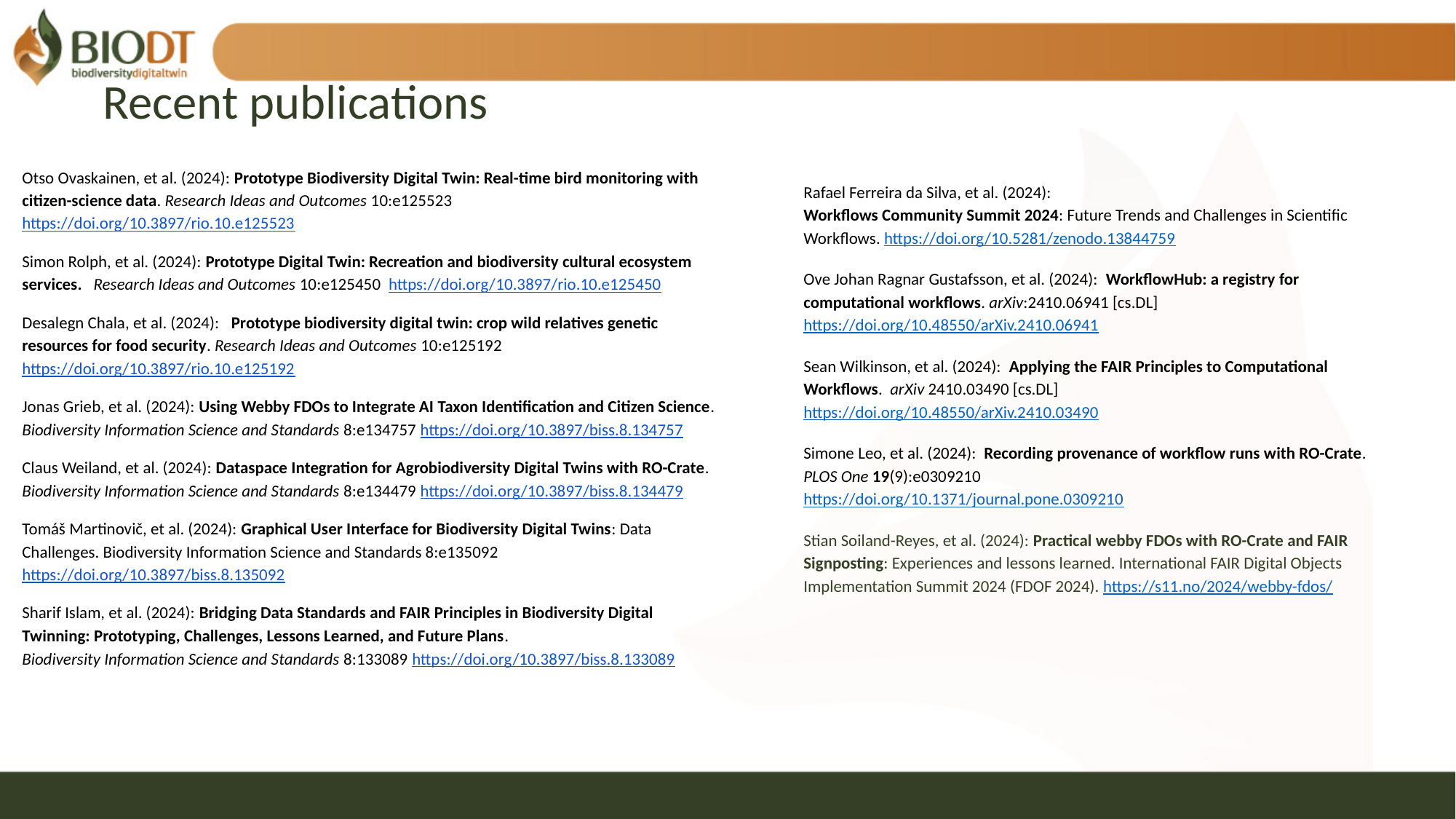

# Recent publications
Otso Ovaskainen, et al. (2024): Prototype Biodiversity Digital Twin: Real-time bird monitoring with citizen-science data. Research Ideas and Outcomes 10:e125523 https://doi.org/10.3897/rio.10.e125523
Simon Rolph, et al. (2024): Prototype Digital Twin: Recreation and biodiversity cultural ecosystem services.   Research Ideas and Outcomes 10:e125450  https://doi.org/10.3897/rio.10.e125450
Desalegn Chala, et al. (2024):   Prototype biodiversity digital twin: crop wild relatives genetic resources for food security. Research Ideas and Outcomes 10:e125192 https://doi.org/10.3897/rio.10.e125192
Jonas Grieb, et al. (2024): Using Webby FDOs to Integrate AI Taxon Identification and Citizen Science.
Biodiversity Information Science and Standards 8:e134757 https://doi.org/10.3897/biss.8.134757
Claus Weiland, et al. (2024): Dataspace Integration for Agrobiodiversity Digital Twins with RO-Crate.
Biodiversity Information Science and Standards 8:e134479 https://doi.org/10.3897/biss.8.134479
Tomáš Martinovič, et al. (2024): Graphical User Interface for Biodiversity Digital Twins: Data Challenges. Biodiversity Information Science and Standards 8:e135092 https://doi.org/10.3897/biss.8.135092
Sharif Islam, et al. (2024): Bridging Data Standards and FAIR Principles in Biodiversity Digital Twinning: Prototyping, Challenges, Lessons Learned, and Future Plans.
Biodiversity Information Science and Standards 8:133089 https://doi.org/10.3897/biss.8.133089
Rafael Ferreira da Silva, et al. (2024):
Workflows Community Summit 2024: Future Trends and Challenges in Scientific Workflows. https://doi.org/10.5281/zenodo.13844759
Ove Johan Ragnar Gustafsson, et al. (2024):  WorkflowHub: a registry for computational workflows. arXiv:2410.06941 [cs.DL]
https://doi.org/10.48550/arXiv.2410.06941
Sean Wilkinson, et al. (2024):  Applying the FAIR Principles to Computational Workflows.  arXiv 2410.03490 [cs.DL]
https://doi.org/10.48550/arXiv.2410.03490
Simone Leo, et al. (2024):  Recording provenance of workflow runs with RO-Crate.
PLOS One 19(9):e0309210
https://doi.org/10.1371/journal.pone.0309210
Stian Soiland-Reyes, et al. (2024): Practical webby FDOs with RO-Crate and FAIR Signposting: Experiences and lessons learned. International FAIR Digital Objects Implementation Summit 2024 (FDOF 2024). https://s11.no/2024/webby-fdos/